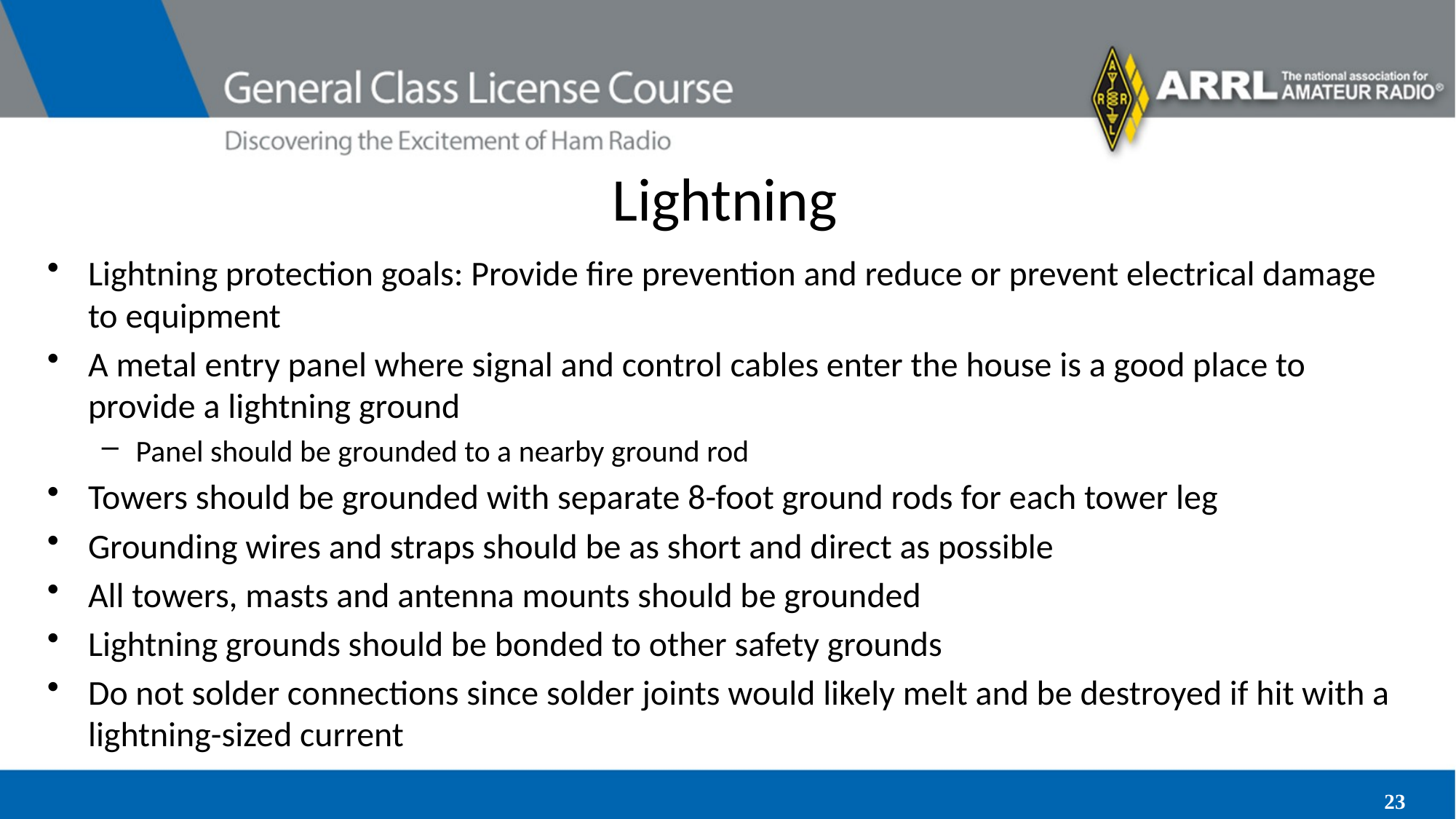

# Lightning
Lightning protection goals: Provide fire prevention and reduce or prevent electrical damage to equipment
A metal entry panel where signal and control cables enter the house is a good place to provide a lightning ground
Panel should be grounded to a nearby ground rod
Towers should be grounded with separate 8-foot ground rods for each tower leg
Grounding wires and straps should be as short and direct as possible
All towers, masts and antenna mounts should be grounded
Lightning grounds should be bonded to other safety grounds
Do not solder connections since solder joints would likely melt and be destroyed if hit with a lightning-sized current